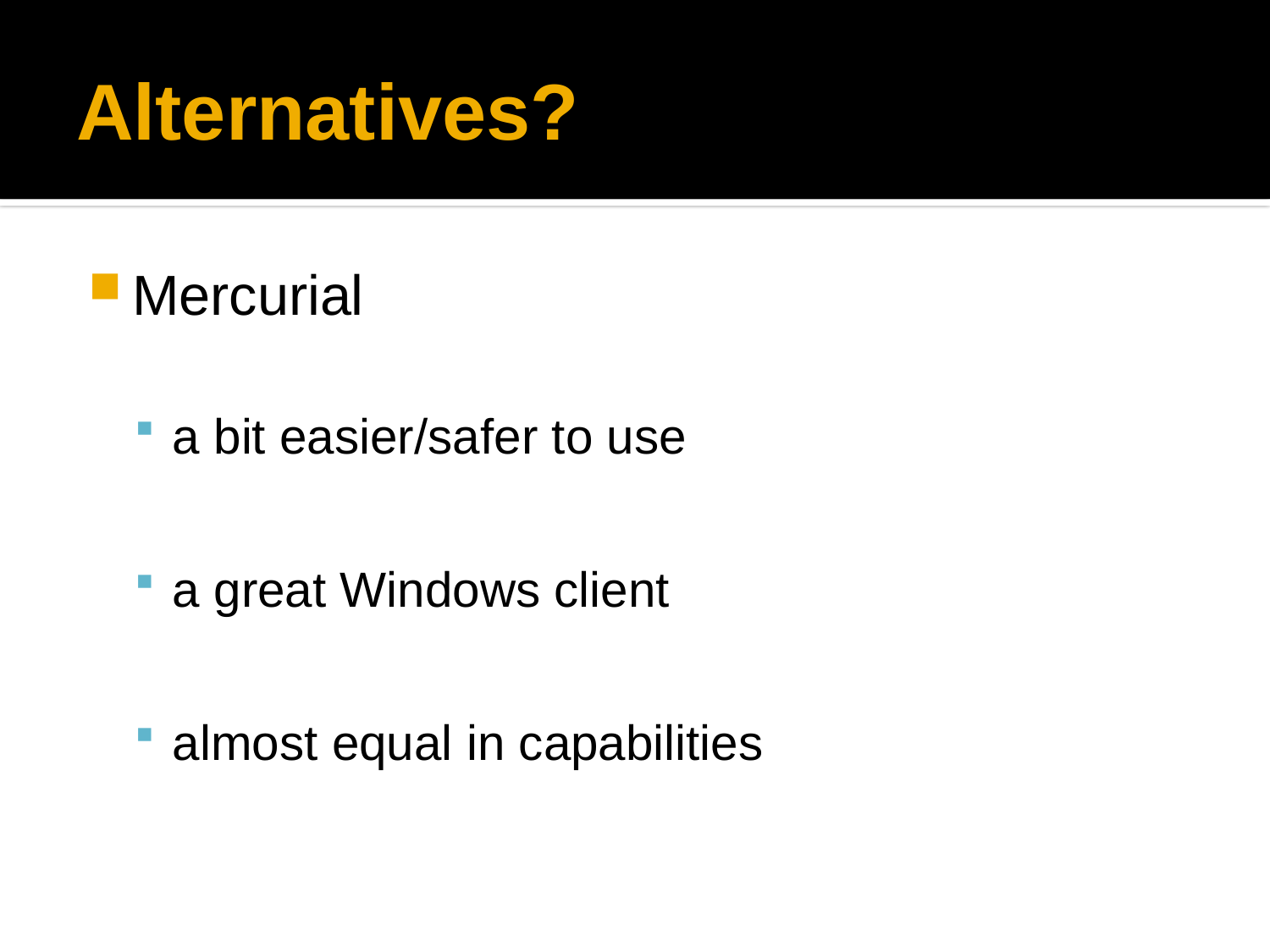

# Alternatives?
Mercurial

a bit easier/safer to use

a great Windows client

almost equal in capabilities